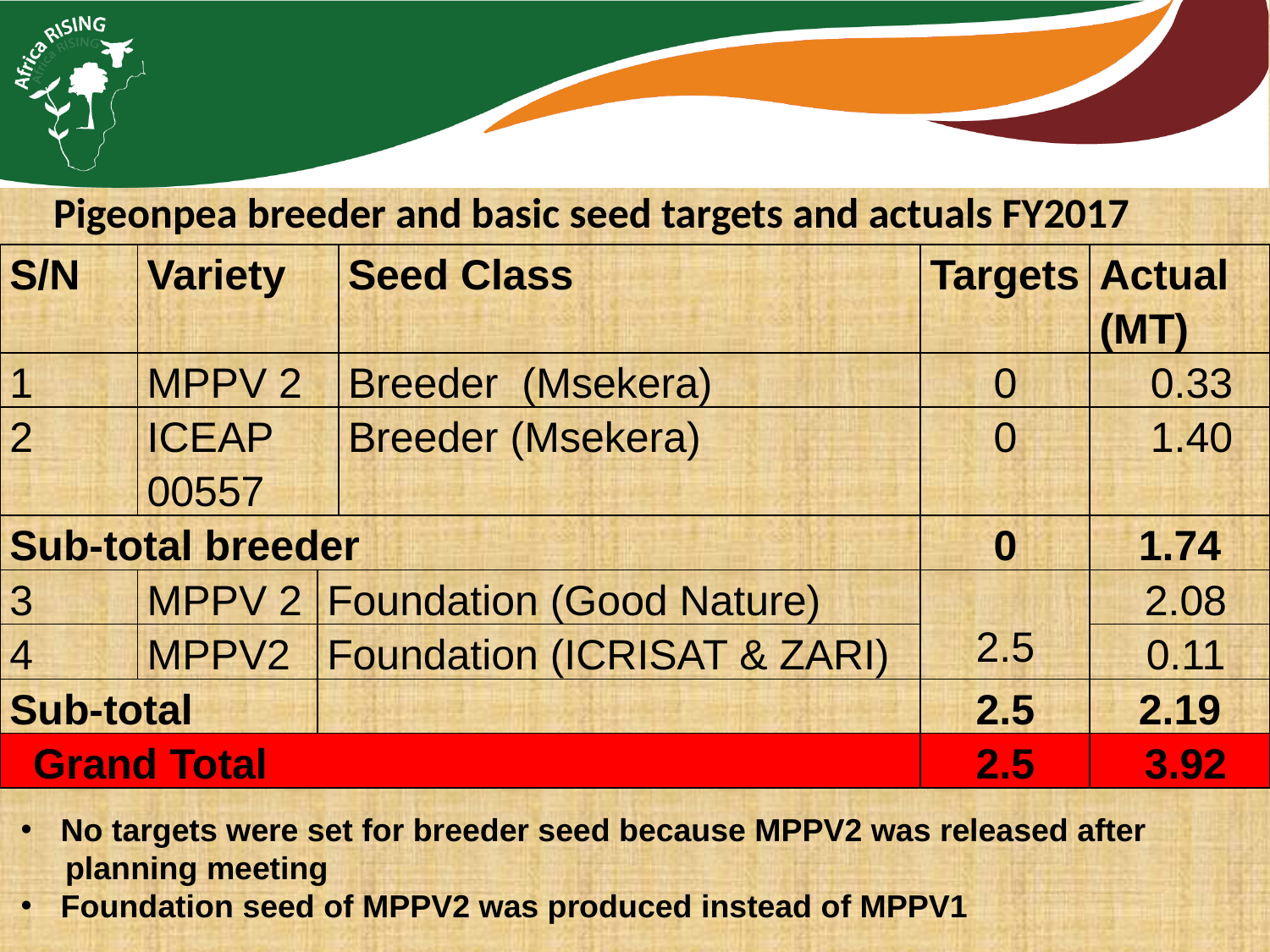

Pigeonpea breeder and basic seed targets and actuals FY2017
| S/N | Variety |  | Seed Class | Targets | Actual (MT) |
| --- | --- | --- | --- | --- | --- |
| 1 | MPPV 2 |  | Breeder (Msekera) | 0 | 0.33 |
| 2 | ICEAP 00557 |  | Breeder (Msekera) | 0 | 1.40 |
| Sub-total breeder |  |  |  | 0 | 1.74 |
| 3 | MPPV 2 | Foundation (Good Nature) |  | 2.5 | 2.08 |
| 4 | MPPV2 | Foundation (ICRISAT & ZARI) |  |  | 0.11 |
| Sub-total |  |  |  | 2.5 | 2.19 |
| Grand Total |  |  |  | 2.5 | 3.92 |
No targets were set for breeder seed because MPPV2 was released after
     planning meeting
Foundation seed of MPPV2 was produced instead of MPPV1